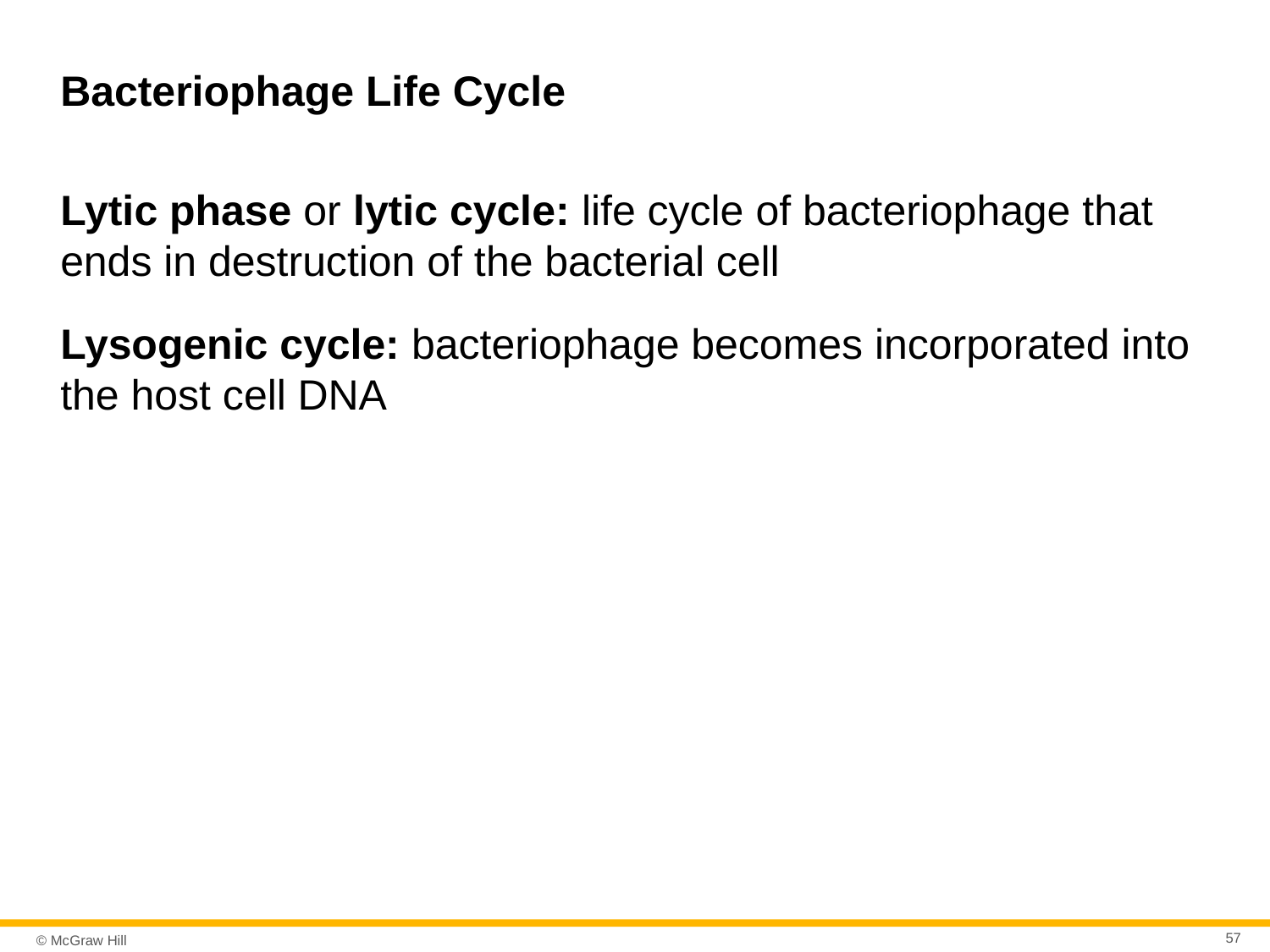

# Bacteriophage Life Cycle
Lytic phase or lytic cycle: life cycle of bacteriophage that ends in destruction of the bacterial cell
Lysogenic cycle: bacteriophage becomes incorporated into the host cell DNA